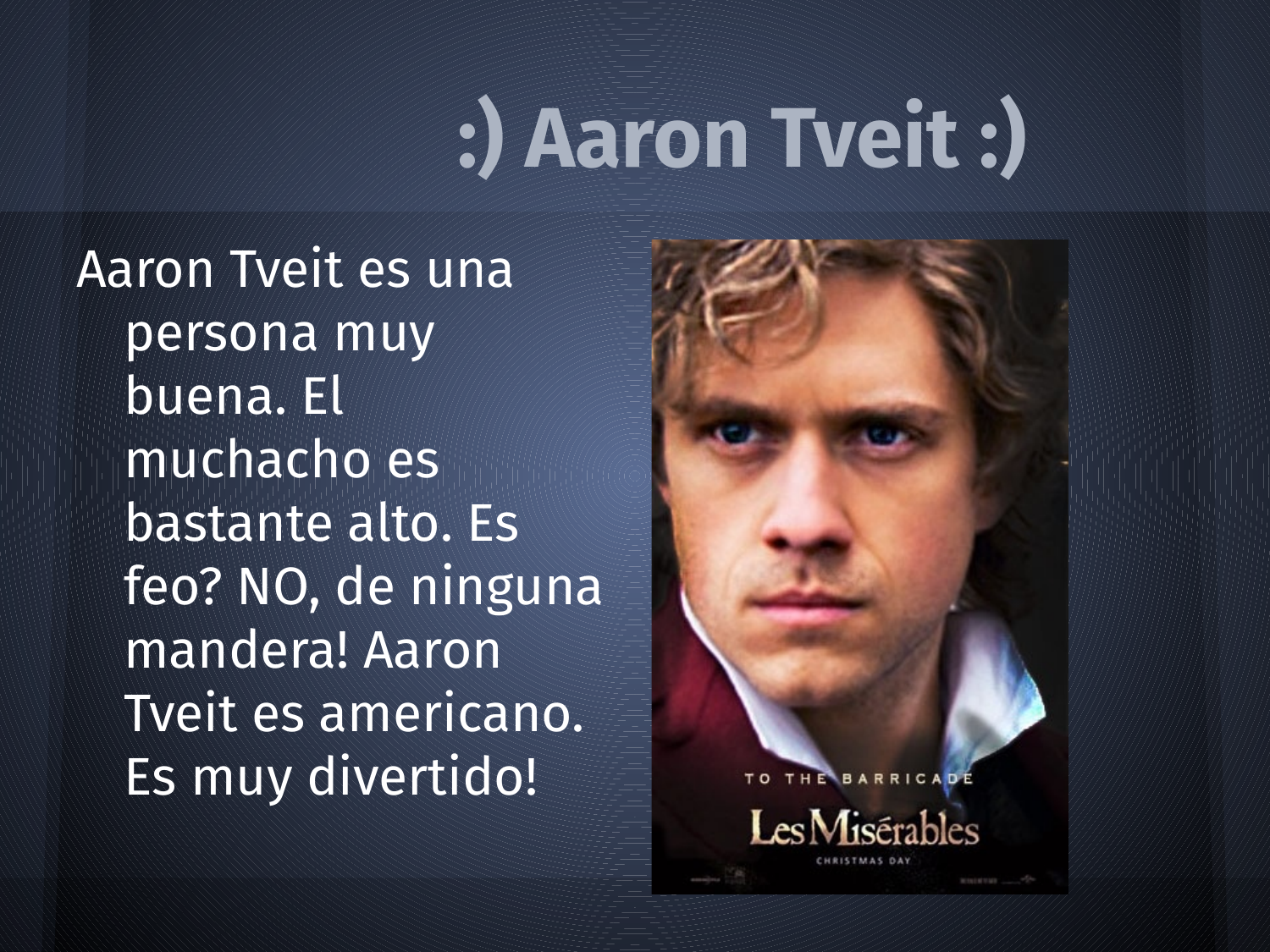

# :) Aaron Tveit :)
Aaron Tveit es una persona muy  buena. El muchacho es bastante alto. Es feo? NO, de ninguna mandera! Aaron Tveit es americano. Es muy divertido!